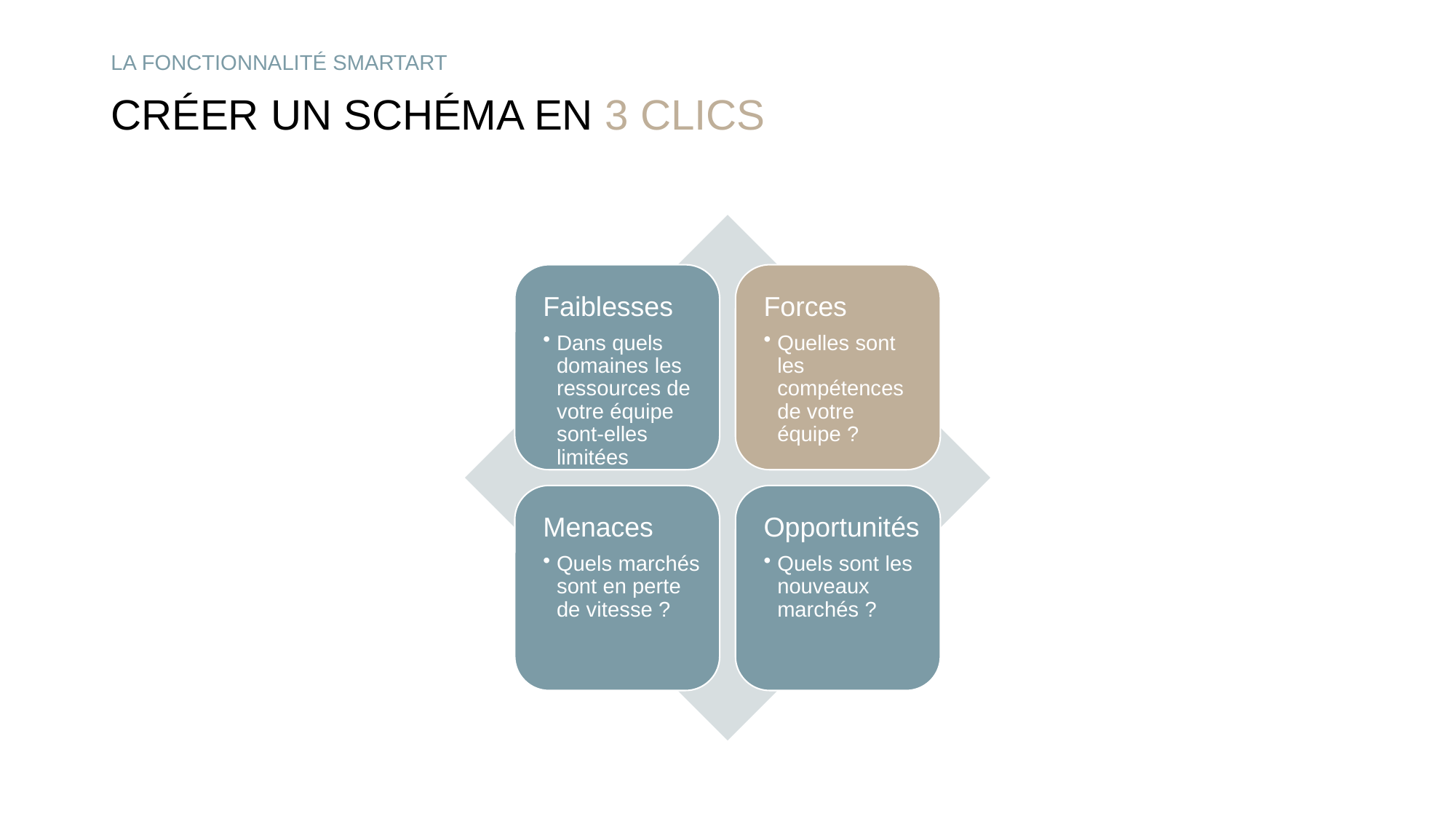

La fonctionnalité smartart
# Créer un schéma en 3 clics
Forces
Quelles sont les compétences de votre équipe ?
Faiblesses
Dans quels domaines les ressources de votre équipe sont-elles limitées
Opportunités
Quels sont les nouveaux marchés ?
Menaces
Quels marchés sont en perte de vitesse ?